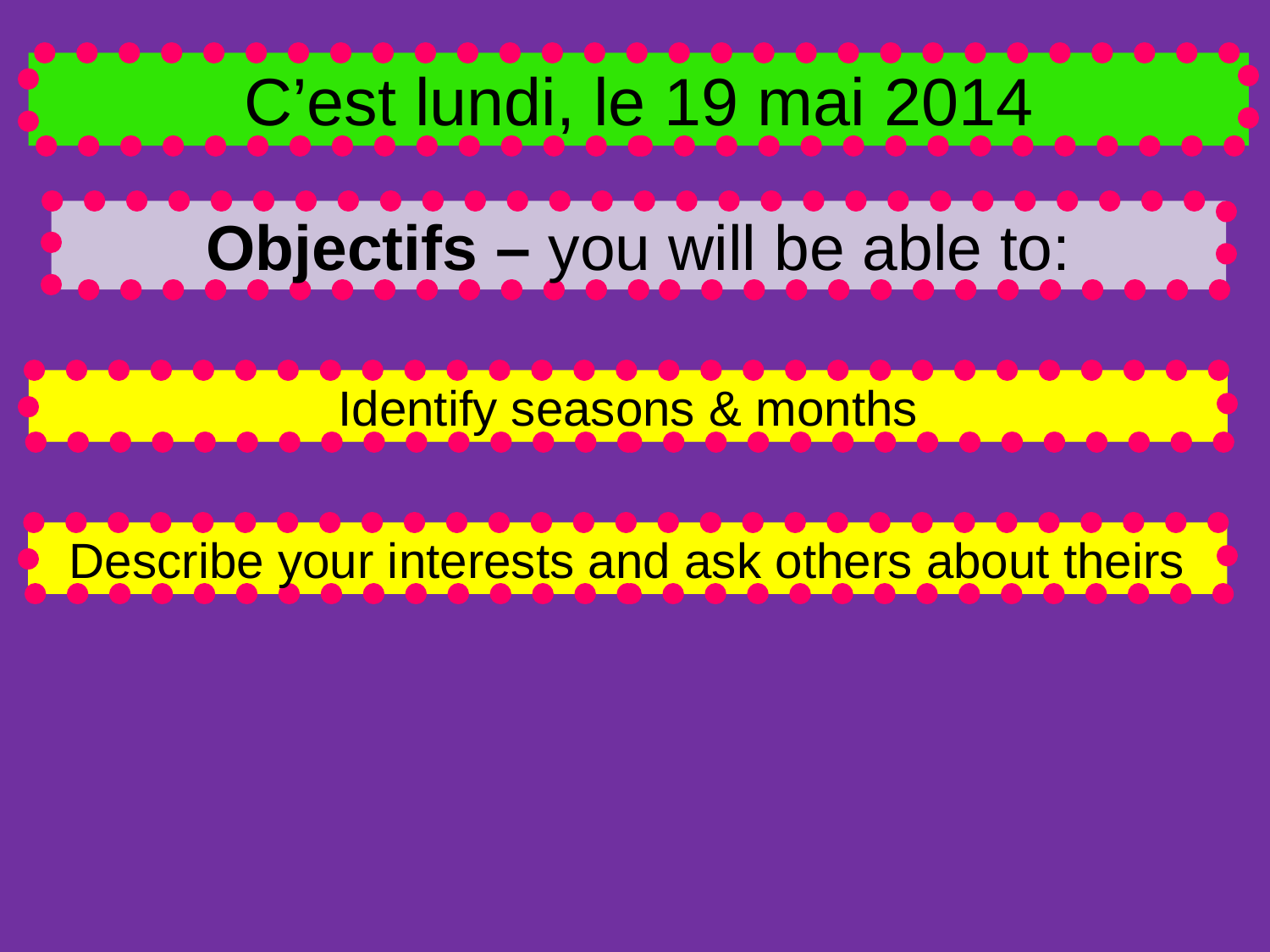

C’est lundi, le 19 mai 2014
Objectifs – you will be able to:
Identify seasons & months
Describe your interests and ask others about theirs